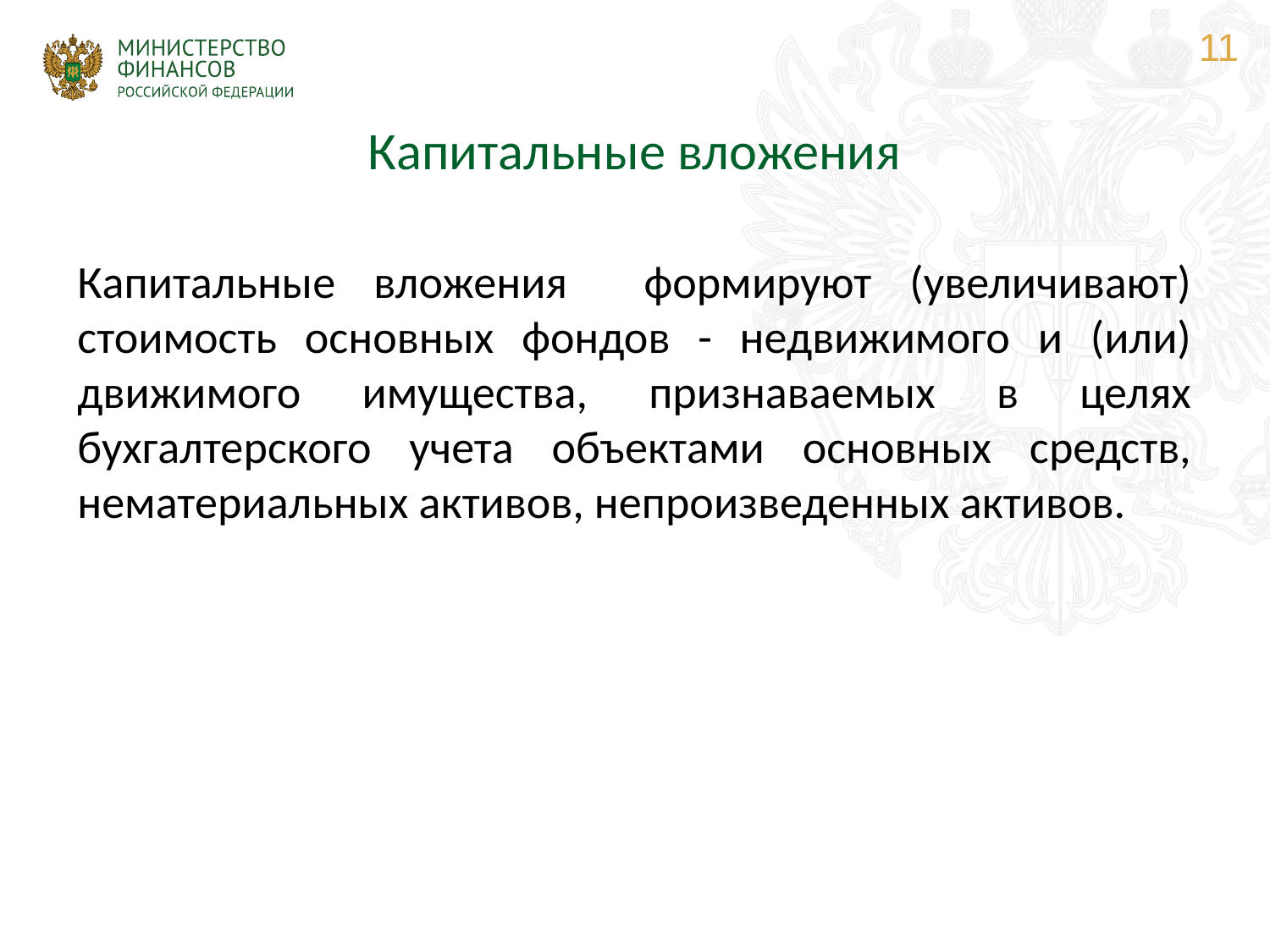

11
# Капитальные вложения
Капитальные вложения  формируют (увеличивают) стоимость основных фондов - недвижимого и (или) движимого имущества, признаваемых в целях бухгалтерского учета объектами основных средств, нематериальных активов, непроизведенных активов.